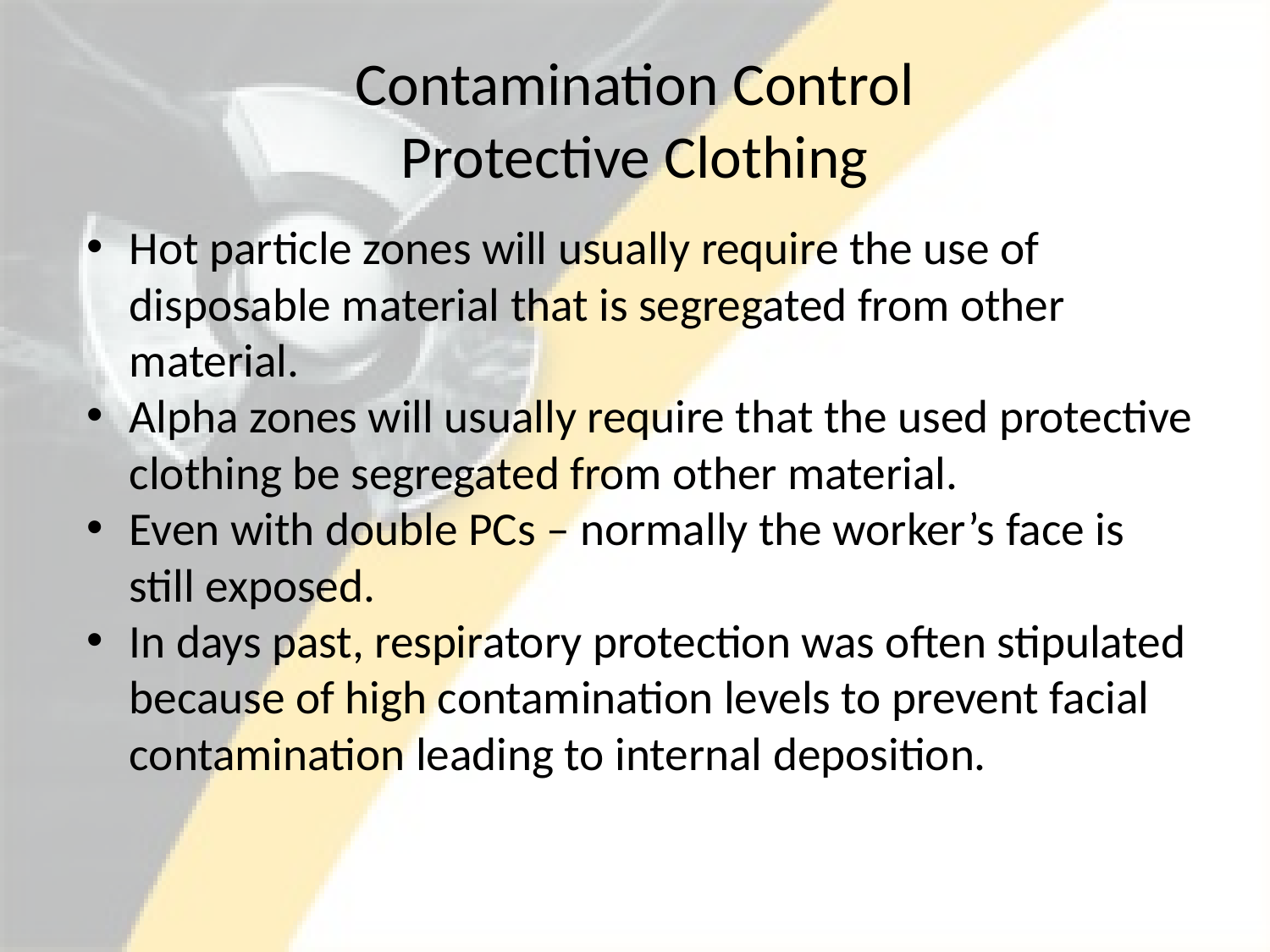

# Contamination Control Protective Clothing
Hot particle zones will usually require the use of disposable material that is segregated from other material.
Alpha zones will usually require that the used protective clothing be segregated from other material.
Even with double PCs – normally the worker’s face is still exposed.
In days past, respiratory protection was often stipulated because of high contamination levels to prevent facial contamination leading to internal deposition.